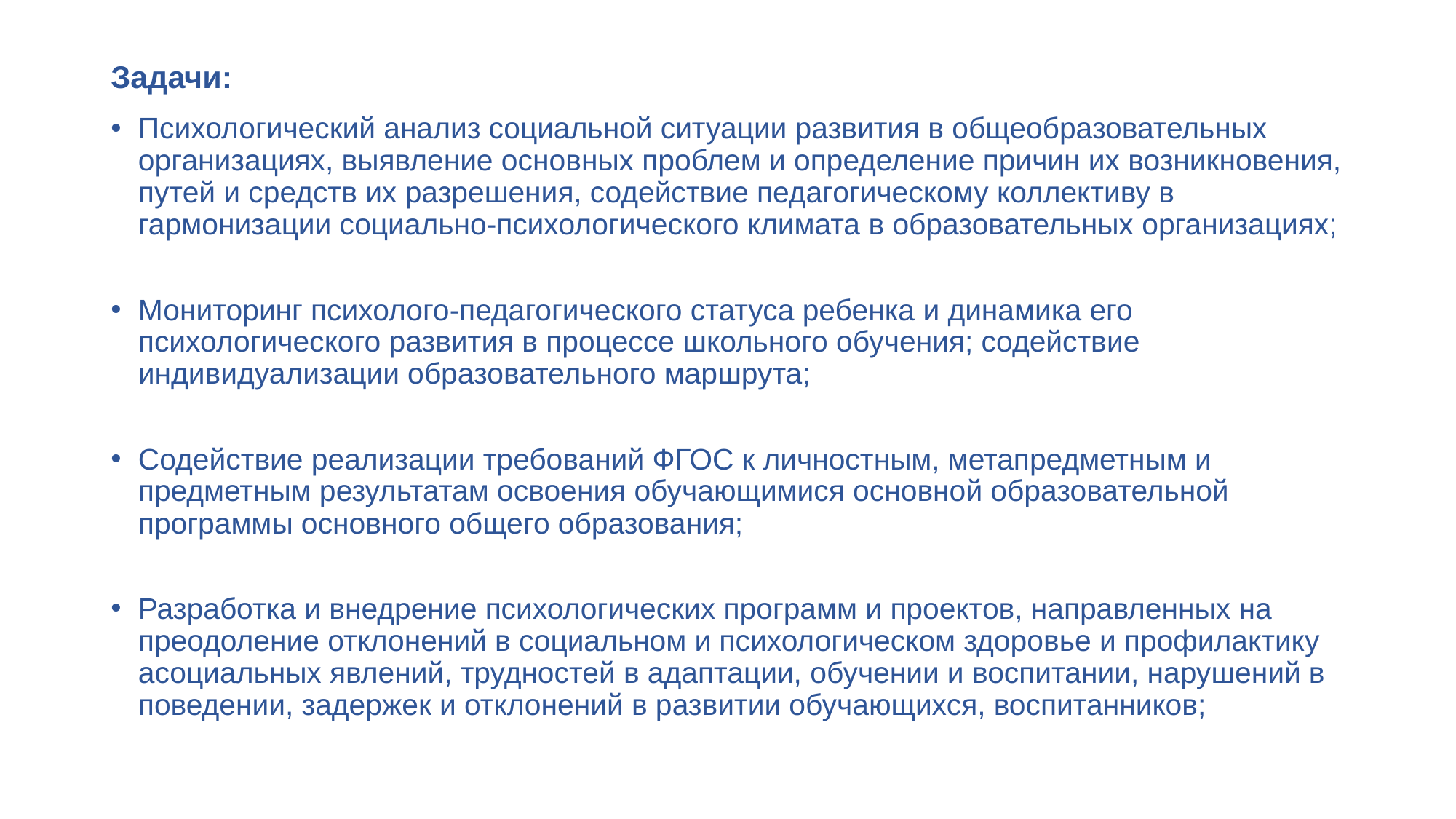

# Задачи:
Психологический анализ социальной ситуации развития в общеобразовательных организациях, выявление основных проблем и определение причин их возникновения, путей и средств их разрешения, содействие педагогическому коллективу в гармонизации социально-психологического климата в образовательных организациях;

Мониторинг психолого-педагогического статуса ребенка и динамика его психологического развития в процессе школьного обучения; содействие индивидуализации образовательного маршрута;

Содействие реализации требований ФГОС к личностным, метапредметным и предметным результатам освоения обучающимися основной образовательной программы основного общего образования;

Разработка и внедрение психологических программ и проектов, направленных на преодоление отклонений в социальном и психологическом здоровье и профилактику асоциальных явлений, трудностей в адаптации, обучении и воспитании, нарушений в поведении, задержек и отклонений в развитии обучающихся, воспитанников;